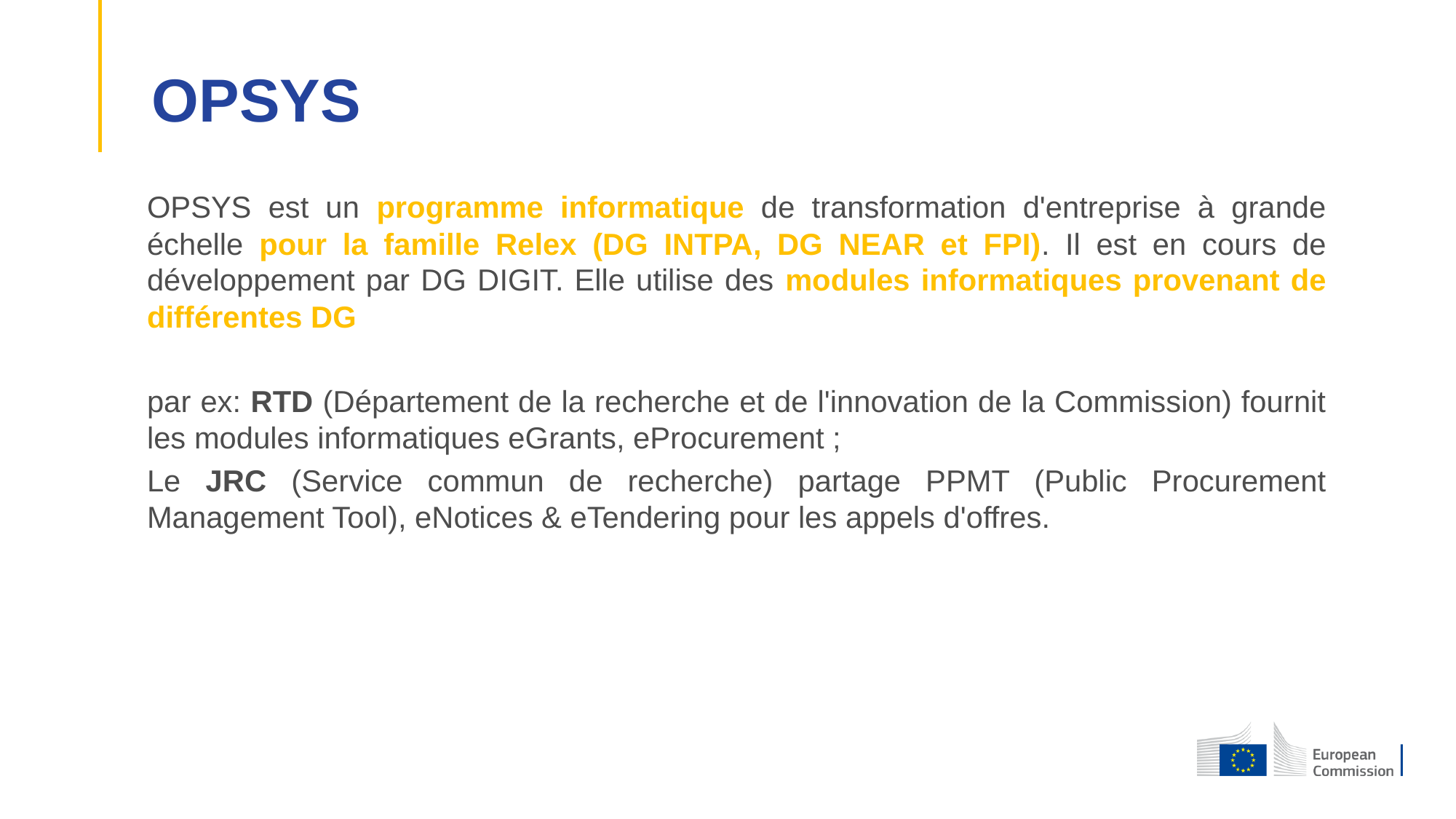

OPSYS
OPSYS est un programme informatique de transformation d'entreprise à grande échelle pour la famille Relex (DG INTPA, DG NEAR et FPI). Il est en cours de développement par DG DIGIT. Elle utilise des modules informatiques provenant de différentes DG

par ex: RTD (Département de la recherche et de l'innovation de la Commission) fournit les modules informatiques eGrants, eProcurement ;
Le JRC (Service commun de recherche) partage PPMT (Public Procurement Management Tool), eNotices & eTendering pour les appels d'offres.